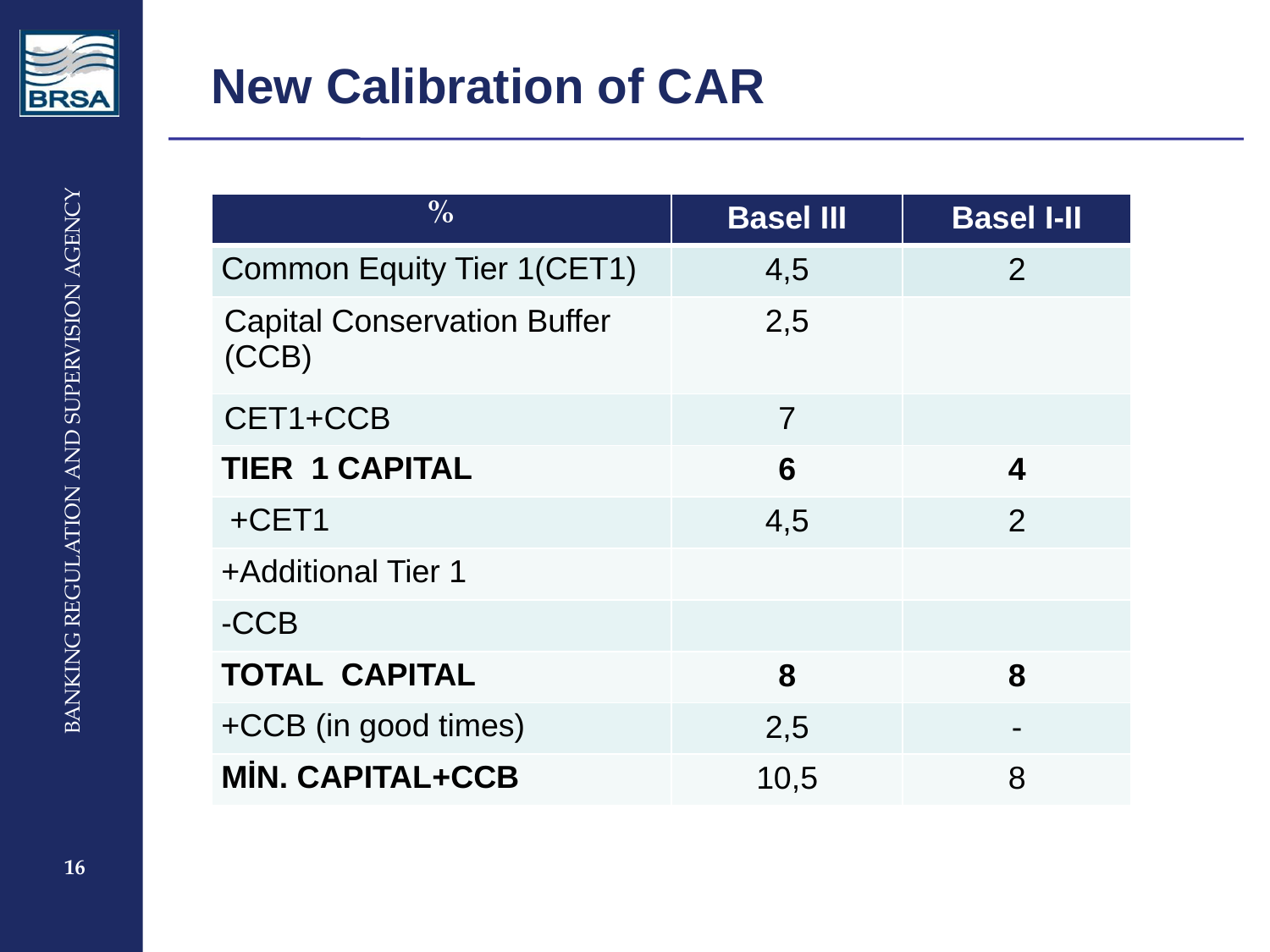

# New Calibration of CAR

| % | Basel III | Basel I-II |
| --- | --- | --- |
| Common Equity Tier 1(CET1) | 4,5 | 2 |
| Capital Conservation Buffer (CCB) | 2,5 |  |
| CET1+CCB | 7 |  |
| TIER 1 CAPITAL | 6 | 4 |
| +CET1 | 4,5 | 2 |
| +Additional Tier 1 |  |  |
| -CCB |  |  |
| TOTAL CAPITAL | 8 | 8 |
| +CCB (in good times) | 2,5 | - |
| MİN. CAPITAL+CCB | 10,5 | 8 |